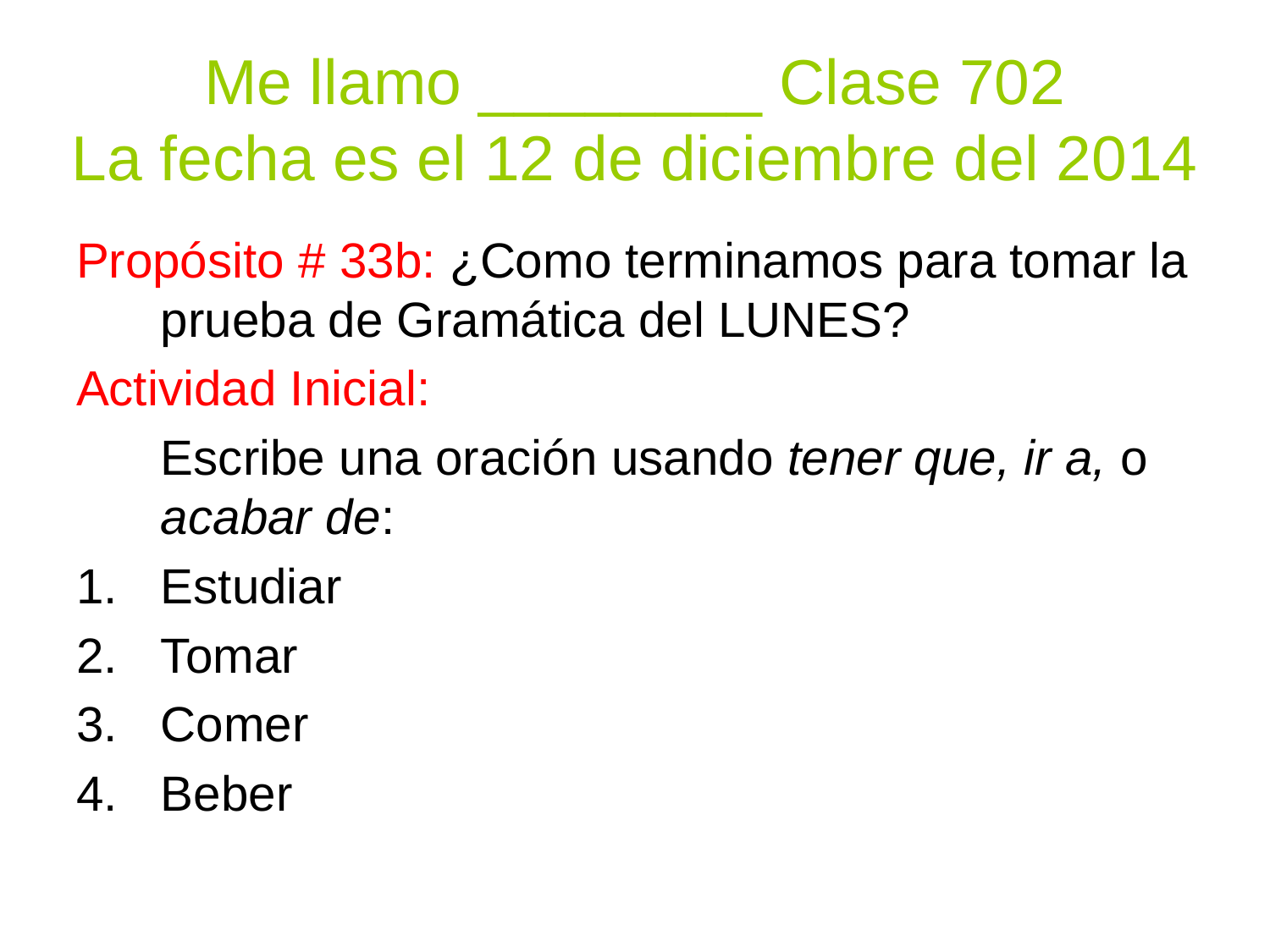

# Me llamo ________ Clase 702 La fecha es el 12 de diciembre del 2014
Propósito # 33b: ¿Como terminamos para tomar la prueba de Gramática del LUNES?
Actividad Inicial:
	Escribe una oración usando tener que, ir a, o acabar de:
Estudiar
Tomar
Comer
Beber